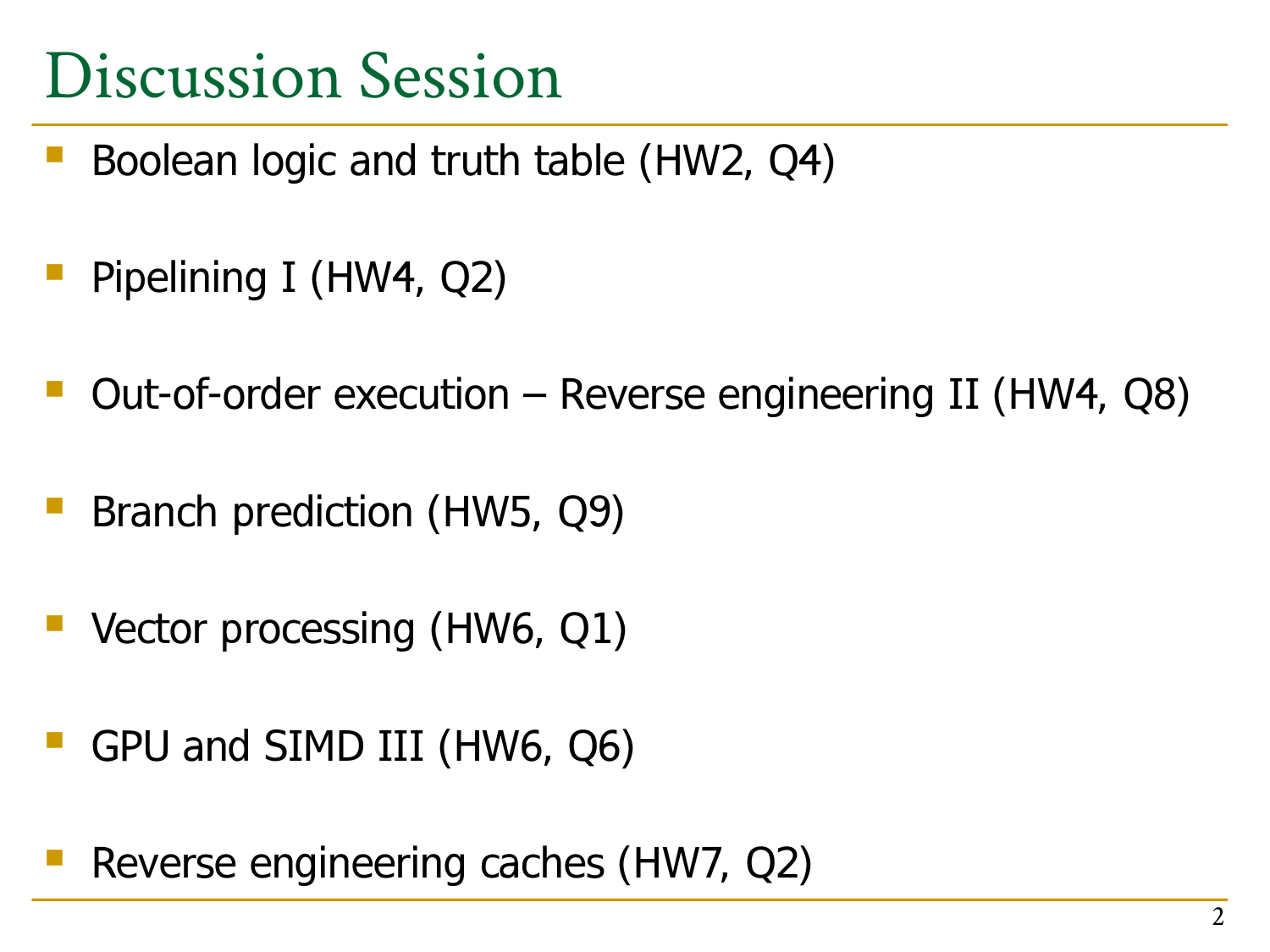

# Discussion Session
Boolean logic and truth table (HW2, Q4)

Pipelining I (HW4, Q2)

Out-of-order execution – Reverse engineering II (HW4, Q8)

Branch prediction (HW5, Q9)

Vector processing (HW6, Q1)

GPU and SIMD III (HW6, Q6)

Reverse engineering caches (HW7, Q2)
2